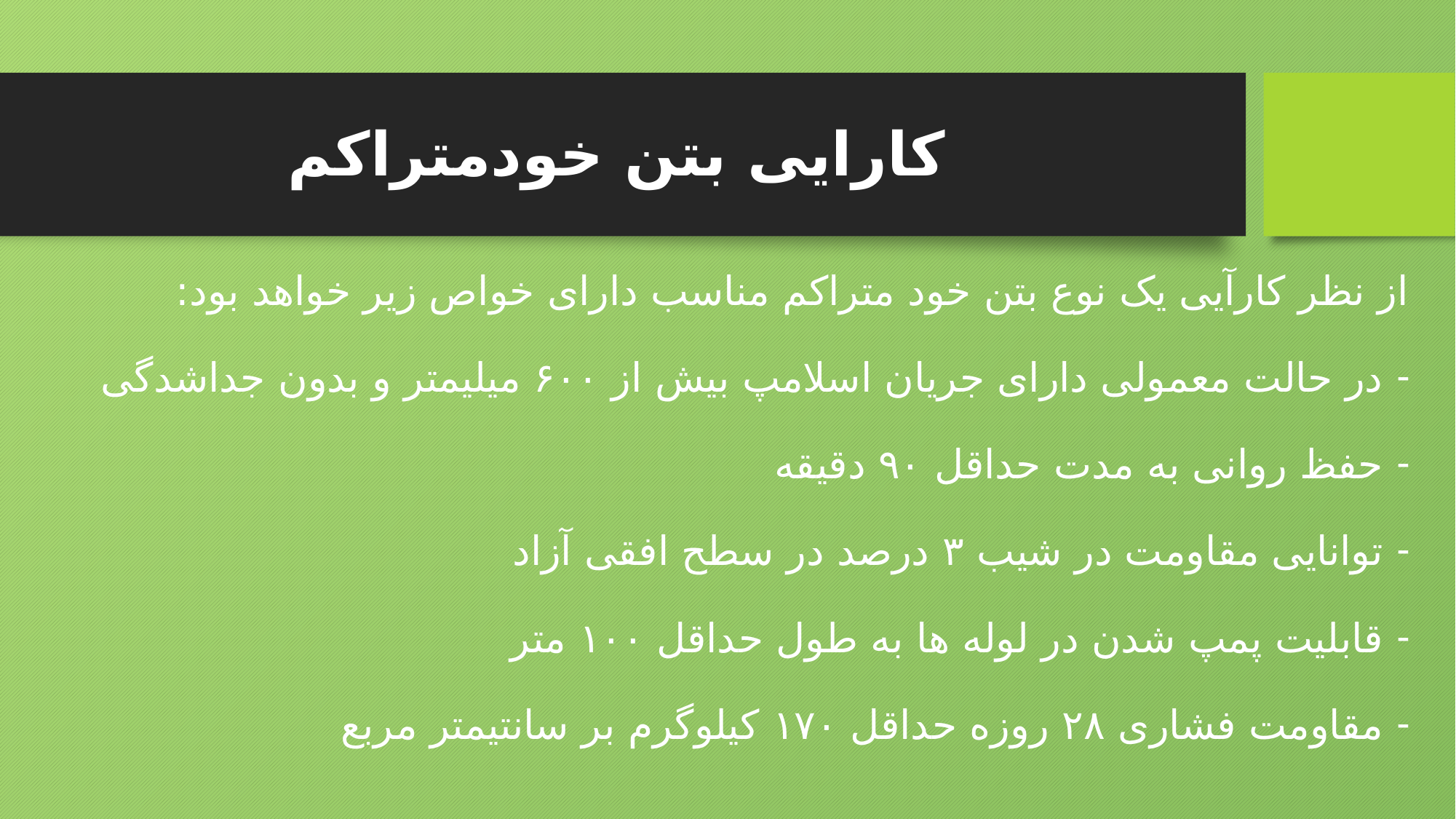

# کارایی بتن خودمتراکم
از نظر کارآیی یک نوع بتن خود متراکم مناسب دارای خواص زیر خواهد بود:
در حالت معمولی دارای جریان اسلامپ بیش از ۶۰۰ میلیمتر و بدون جداشدگی
حفظ روانی به مدت حداقل ۹۰ دقیقه
توانایی مقاومت در شیب ۳ درصد در سطح افقی آزاد
قابلیت پمپ شدن در لوله ها به طول حداقل ۱۰۰ متر
مقاومت فشاری ۲۸ روزه حداقل ۱۷۰ کیلوگرم بر سانتیمتر مربع